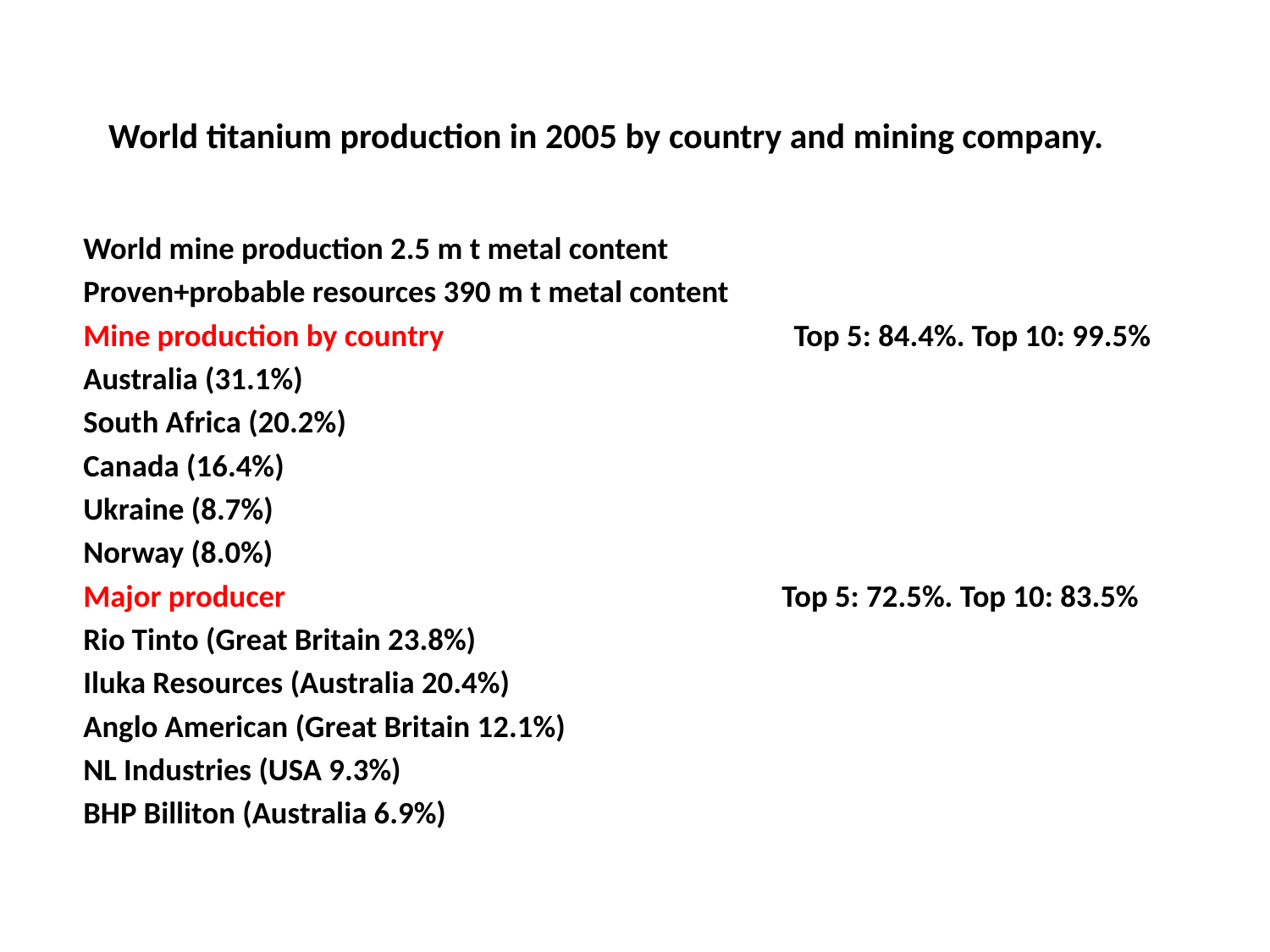

# World titanium production in 2005 by country and mining company.
 World mine production 2.5 m t metal content
 Proven+probable resources 390 m t metal content
 Mine production by country                                                  Top 5: 84.4%. Top 10: 99.5%
 Australia (31.1%)
 South Africa (20.2%)
 Canada (16.4%)
 Ukraine (8.7%)
 Norway (8.0%)
 Major producer                                                                       Top 5: 72.5%. Top 10: 83.5%
 Rio Tinto (Great Britain 23.8%)
 Iluka Resources (Australia 20.4%)
 Anglo American (Great Britain 12.1%)
 NL Industries (USA 9.3%)
 BHP Billiton (Australia 6.9%)